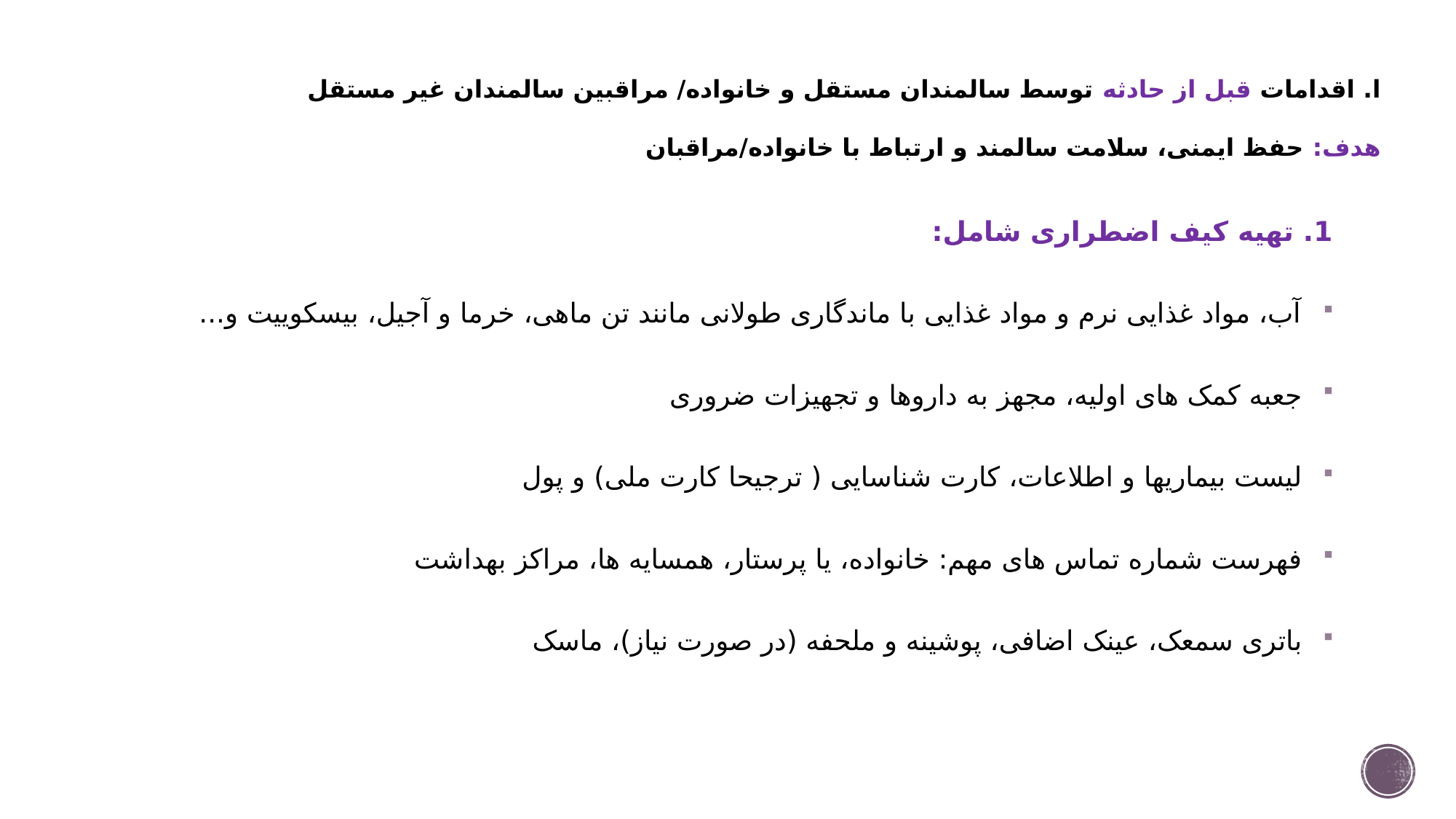

ا. اقدامات قبل از حادثه توسط سالمندان مستقل و خانواده/ مراقبین سالمندان غیر مستقل
هدف: حفظ ایمنی، سلامت سالمند و ارتباط با خانواده/مراقبان
1. تهیه کیف اضطراری شامل:
 آب، مواد غذایی نرم و مواد غذایی با ماندگاری طولانی مانند تن ماهی، خرما و آجیل، بیسکوییت و...
 جعبه کمک های اولیه، مجهز به داروها و تجهیزات ضروری
 لیست بیماریها و اطلاعات، کارت شناسایی ( ترجیحا کارت ملی) و پول
 فهرست شماره تماس های مهم: خانواده، یا پرستار، همسایه ها، مراکز بهداشت
 باتری سمعک، عینک اضافی، پوشینه و ملحفه (در صورت نیاز)، ماسک